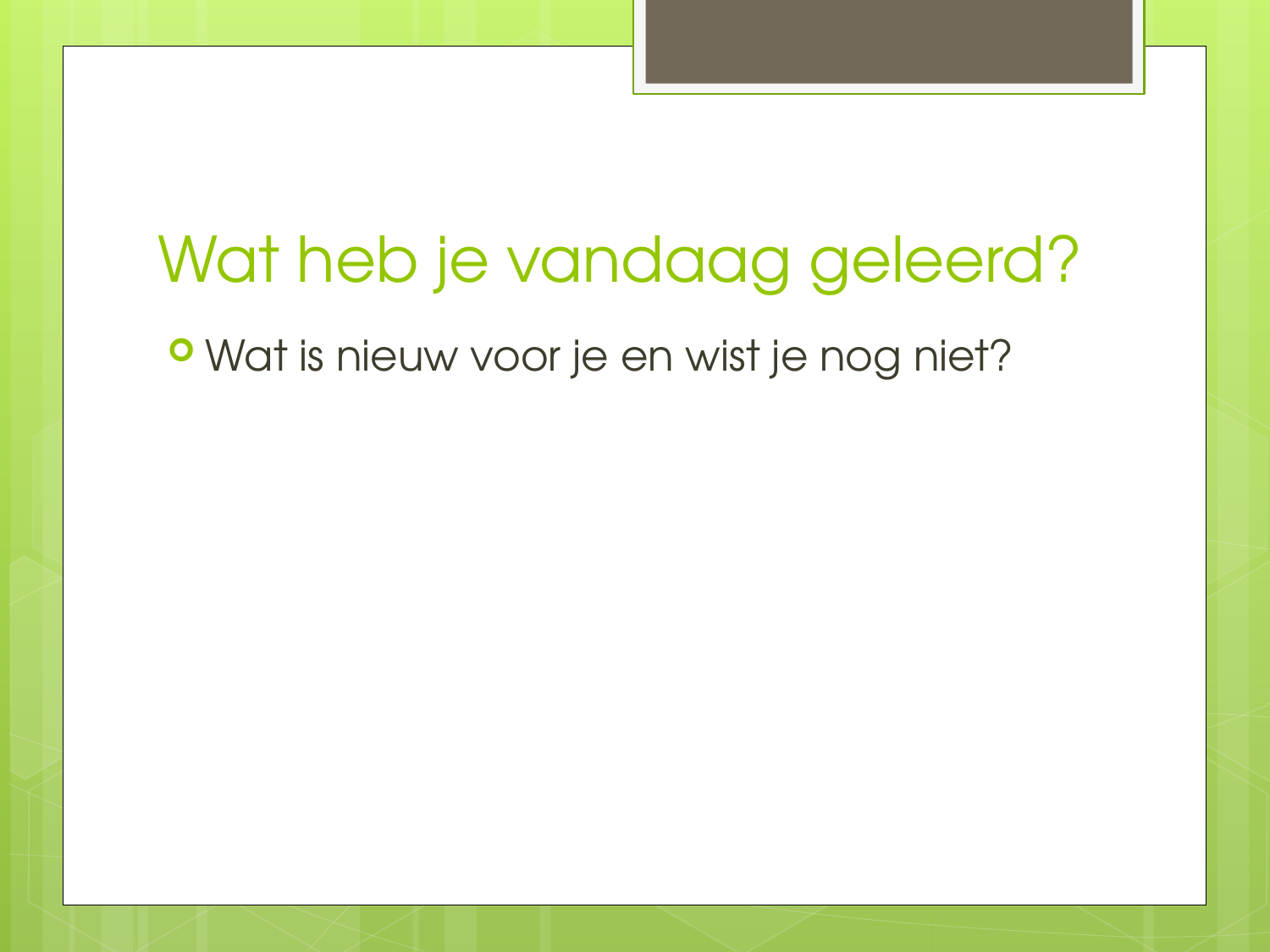

# Wat heb je vandaag geleerd?
Wat is nieuw voor je en wist je nog niet?